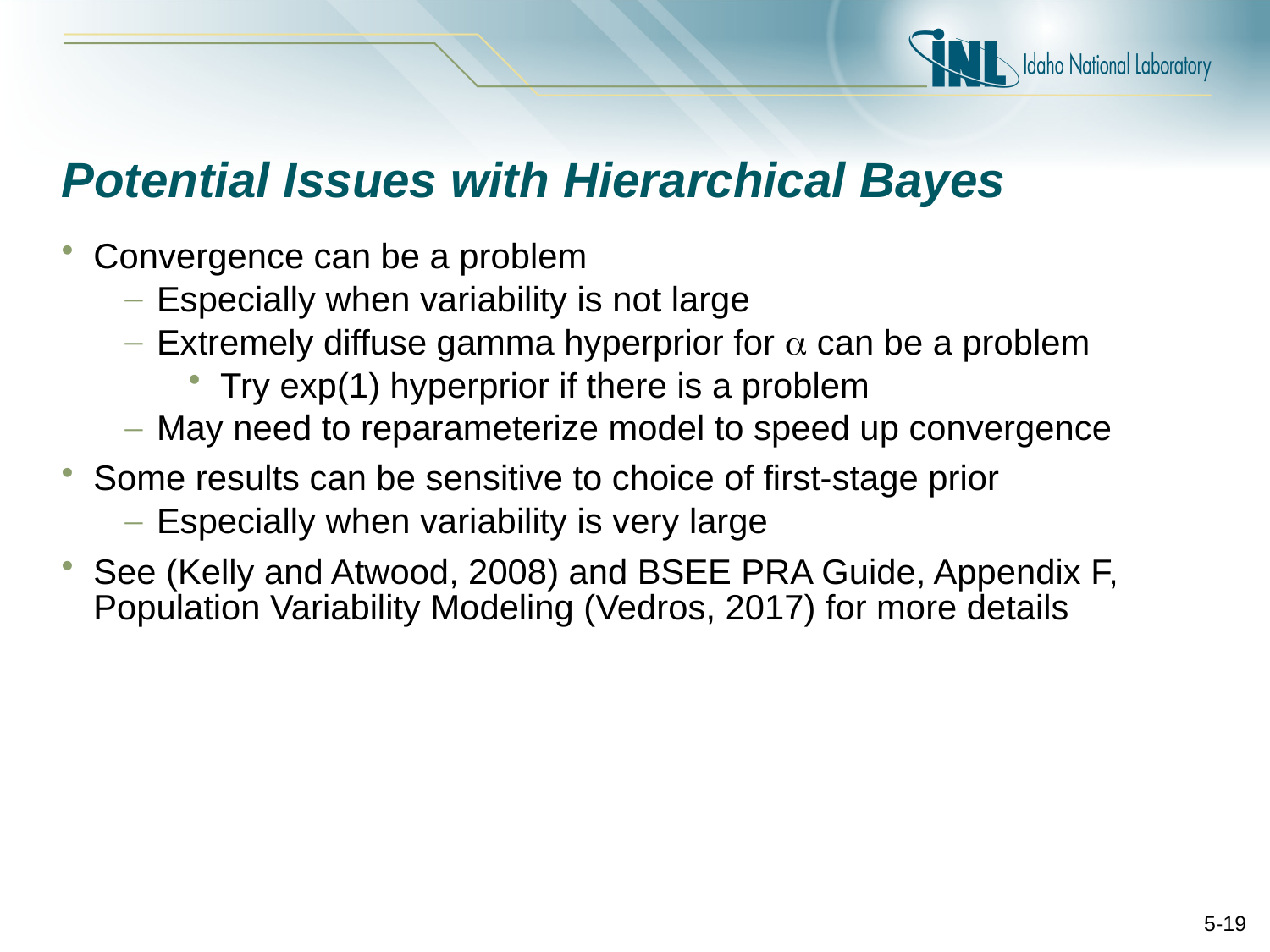

# Potential Issues with Hierarchical Bayes
Convergence can be a problem
Especially when variability is not large
Extremely diffuse gamma hyperprior for α can be a problem
Try exp(1) hyperprior if there is a problem
May need to reparameterize model to speed up convergence
Some results can be sensitive to choice of first-stage prior
Especially when variability is very large
See (Kelly and Atwood, 2008) and BSEE PRA Guide, Appendix F, Population Variability Modeling (Vedros, 2017) for more details
5-19